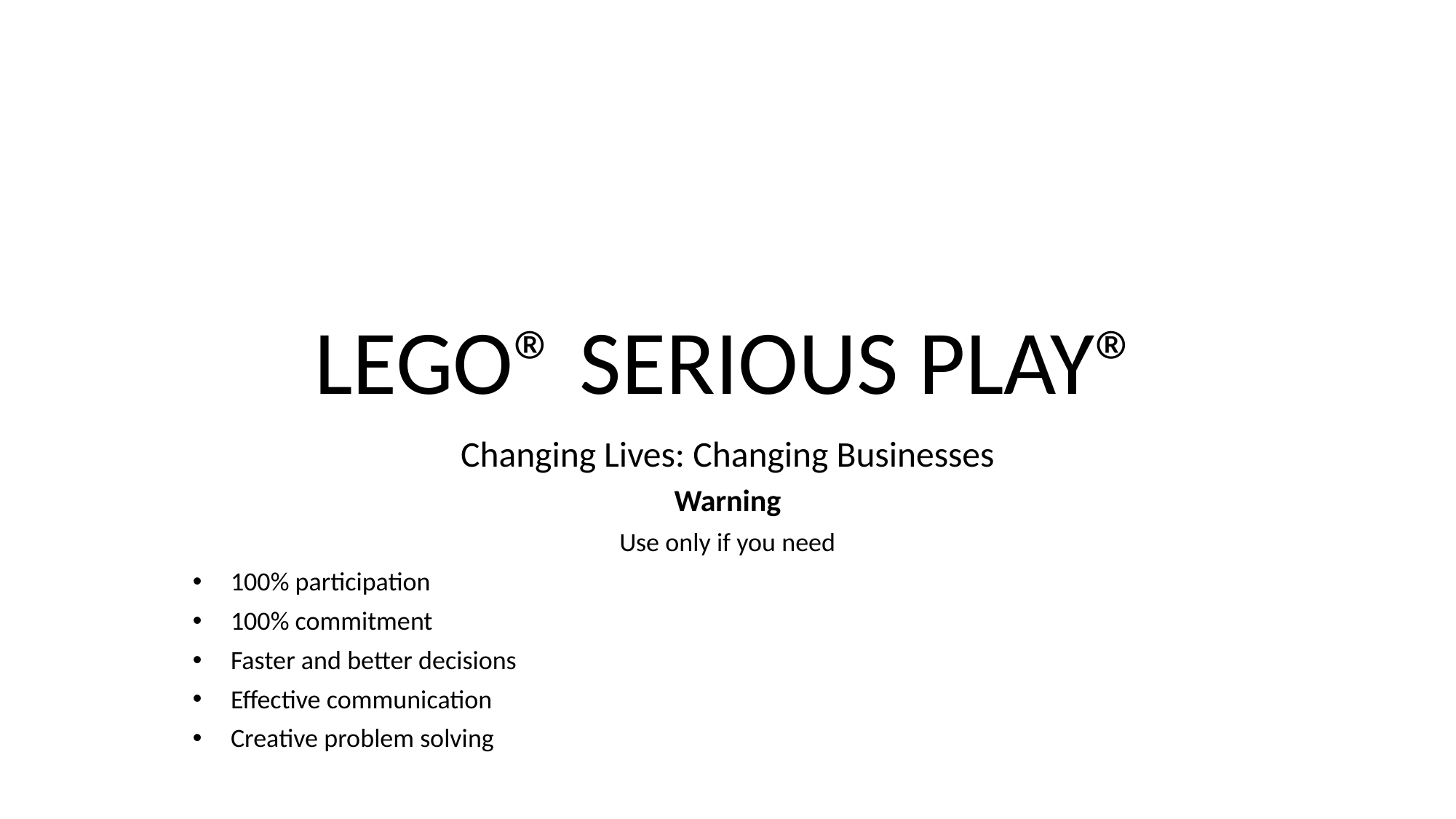

# LEGO® SERIOUS PLAY®
Changing Lives: Changing Businesses
Warning
Use only if you need
100% participation
100% commitment
Faster and better decisions
Effective communication
Creative problem solving